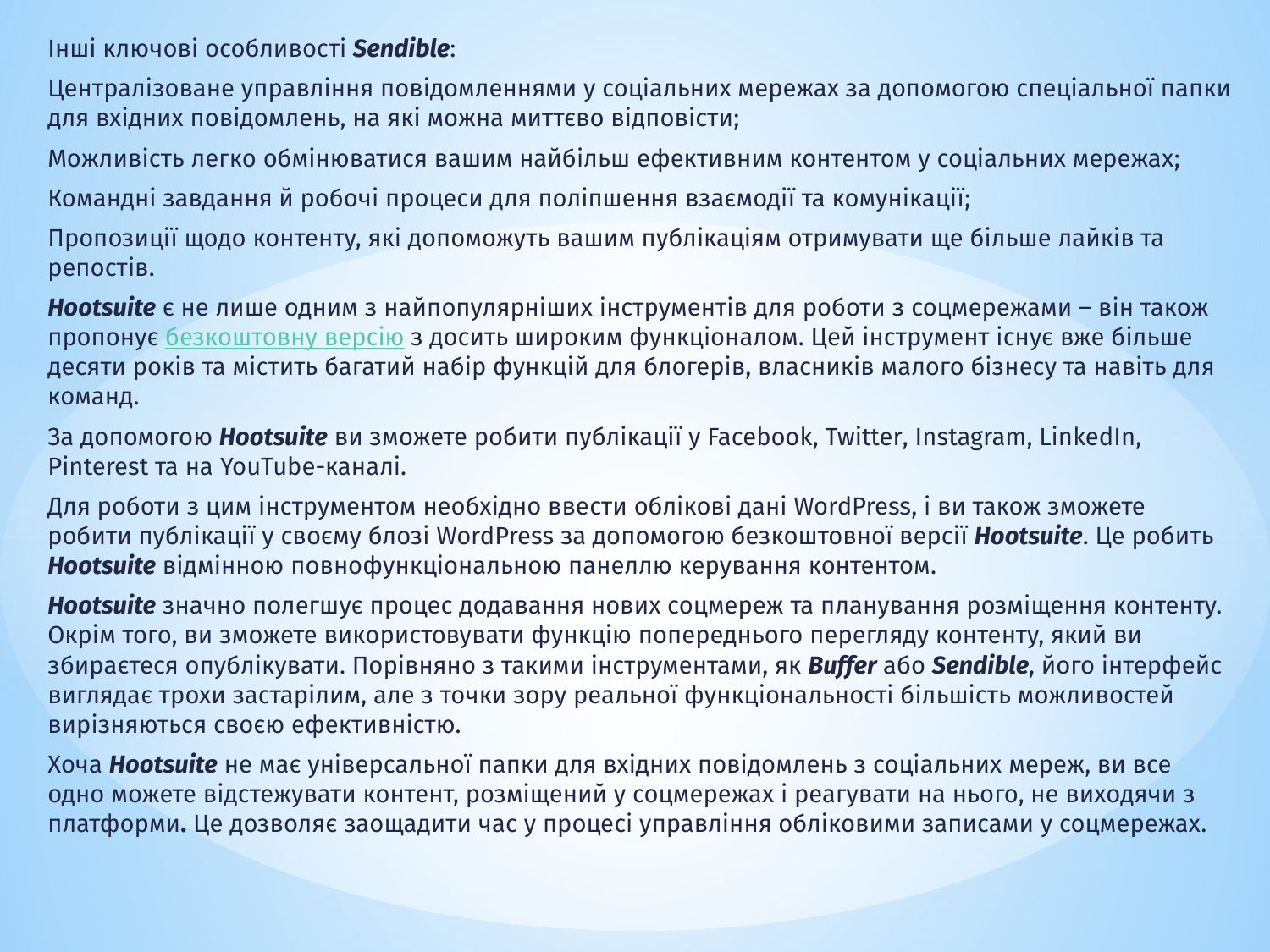

Інші ключові особливості Sendible:
Централізоване управління повідомленнями у соціальних мережах за допомогою спеціальної папки для вхідних повідомлень, на які можна миттєво відповісти;
Можливість легко обмінюватися вашим найбільш ефективним контентом у соціальних мережах;
Командні завдання й робочі процеси для поліпшення взаємодії та комунікації;
Пропозиції щодо контенту, які допоможуть вашим публікаціям отримувати ще більше лайків та репостів.
Hootsuite є не лише одним з найпопулярніших інструментів для роботи з соцмережами – він також пропонує безкоштовну версію з досить широким функціоналом. Цей інструмент існує вже більше десяти років та містить багатий набір функцій для блогерів, власників малого бізнесу та навіть для команд.
За допомогою Hootsuite ви зможете робити публікації у Facebook, Twitter, Instagram, LinkedIn, Pinterest та на YouTube-каналі.
Для роботи з цим інструментом необхідно ввести облікові дані WordPress, і ви також зможете робити публікації у своєму блозі WordPress за допомогою безкоштовної версії Hootsuite. Це робить Hootsuite відмінною повнофункціональною панеллю керування контентом.
Hootsuite значно полегшує процес додавання нових соцмереж та планування розміщення контенту. Окрім того, ви зможете використовувати функцію попереднього перегляду контенту, який ви збираєтеся опублікувати. Порівняно з такими інструментами, як Buffer або Sendible, його інтерфейс виглядає трохи застарілим, але з точки зору реальної функціональності більшість можливостей вирізняються своєю ефективністю.
Хоча Hootsuite не має універсальної папки для вхідних повідомлень з соціальних мереж, ви все одно можете відстежувати контент, розміщений у соцмережах і реагувати на нього, не виходячи з платформи. Це дозволяє заощадити час у процесі управління обліковими записами у соцмережах.